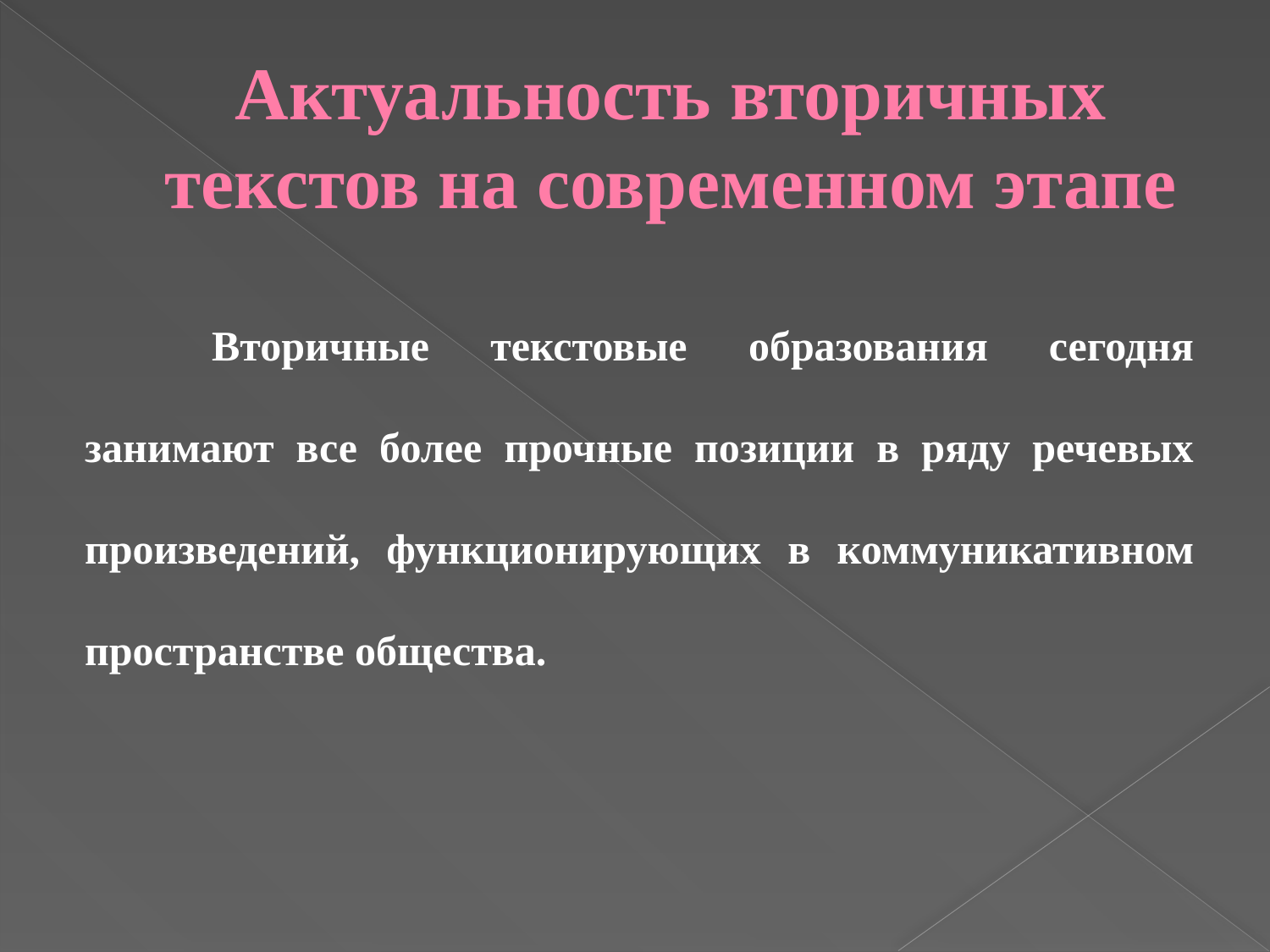

# Актуальность вторичных текстов на современном этапе
	Вторичные текстовые образования сегодня занимают все более прочные позиции в ряду речевых произведений, функционирующих в коммуникативном пространстве общества.